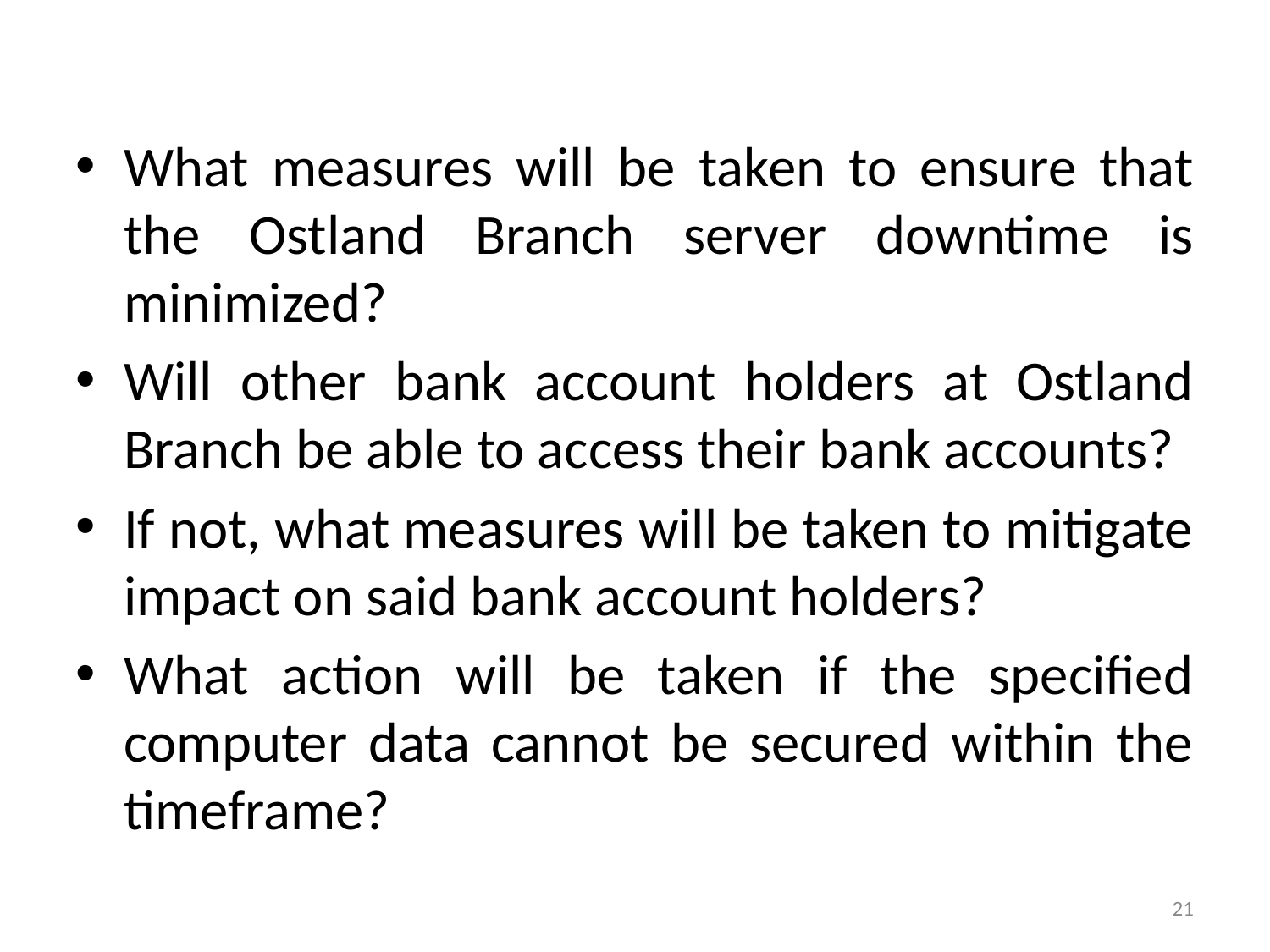

What measures will be taken to ensure that the Ostland Branch server downtime is minimized?
Will other bank account holders at Ostland Branch be able to access their bank accounts?
If not, what measures will be taken to mitigate impact on said bank account holders?
What action will be taken if the specified computer data cannot be secured within the timeframe?

21